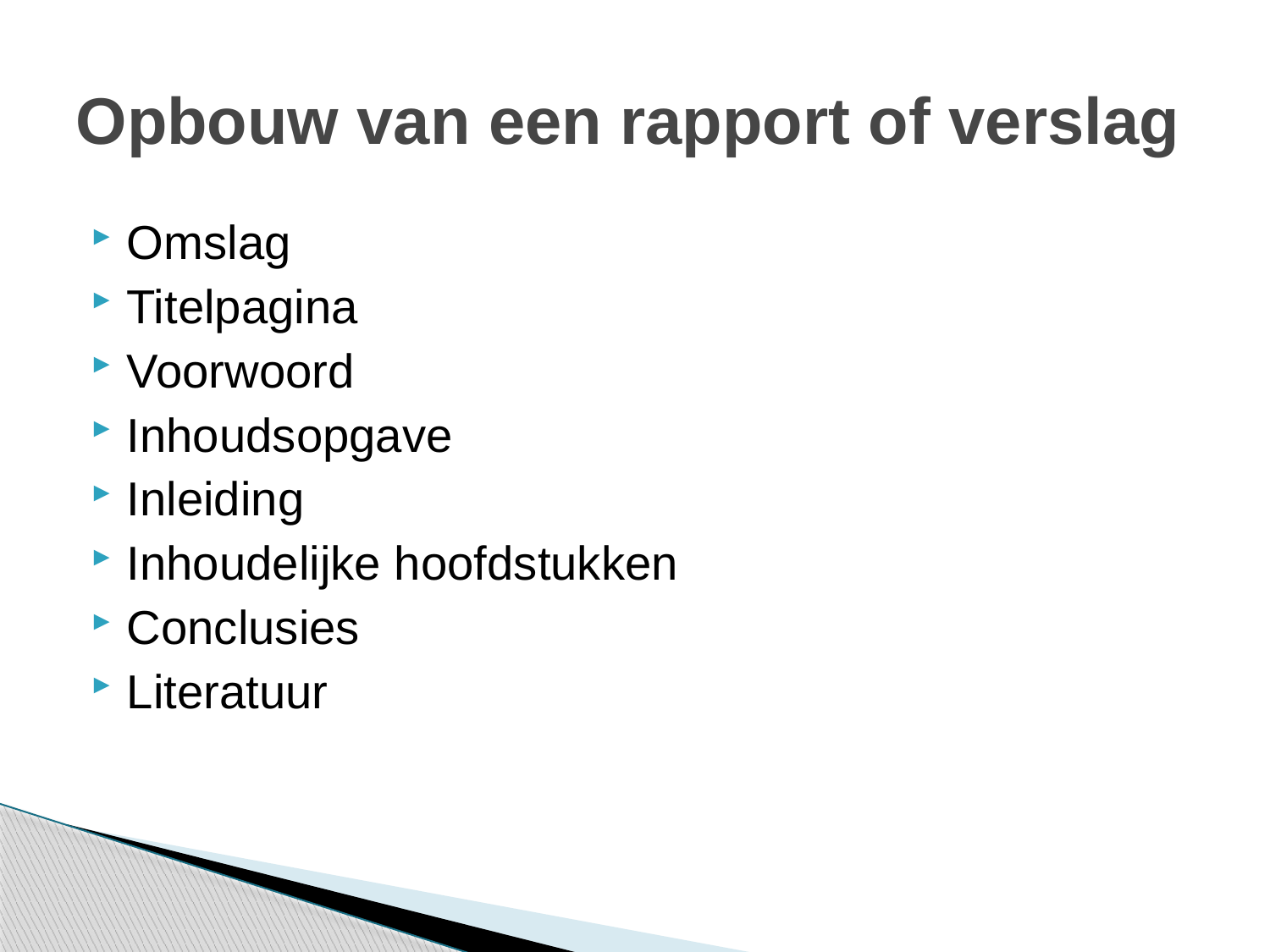

# Opbouw van een rapport of verslag
Omslag
Titelpagina
Voorwoord
Inhoudsopgave
Inleiding
Inhoudelijke hoofdstukken
Conclusies
Literatuur